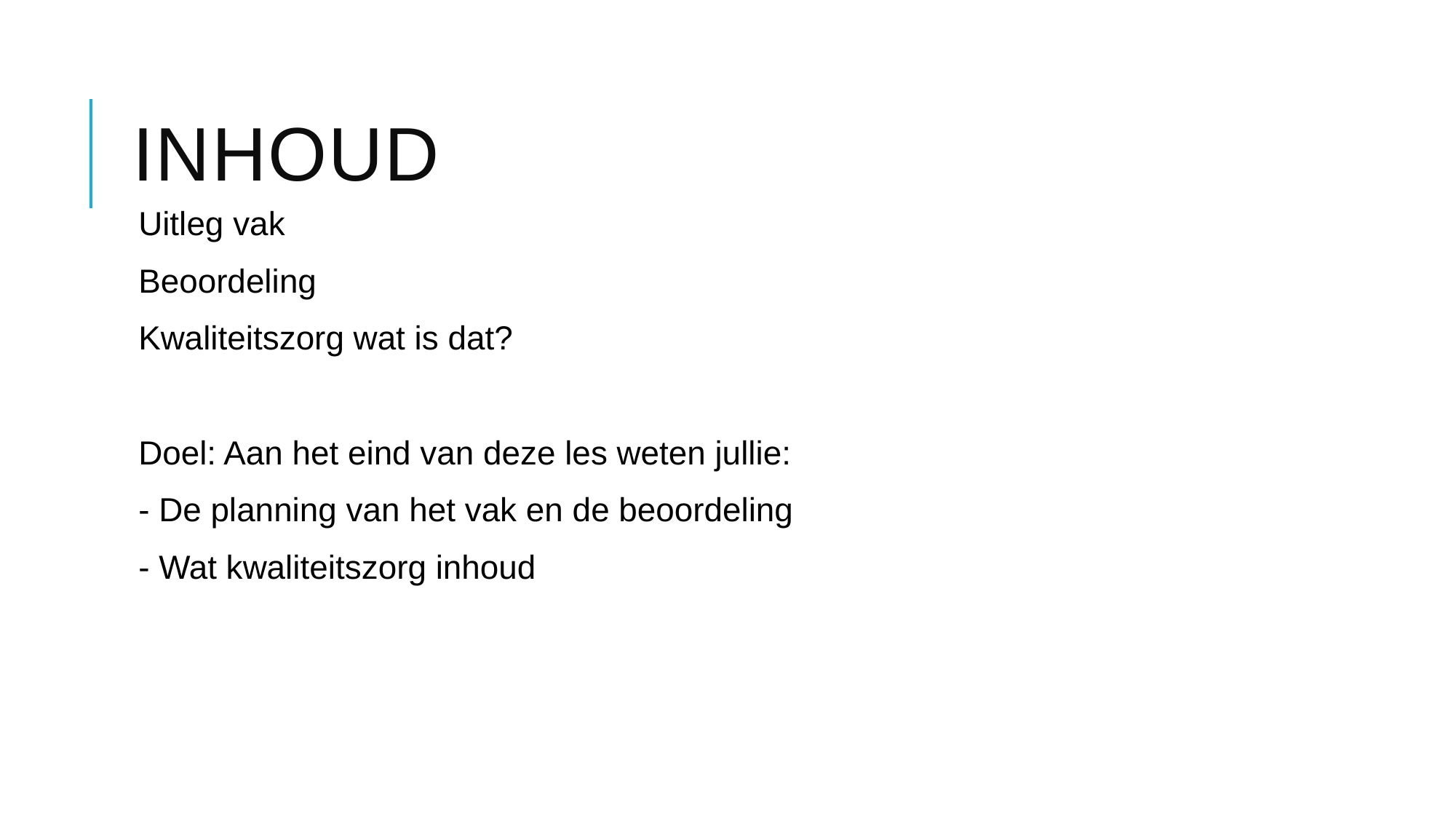

# Inhoud
Uitleg vak
Beoordeling
Kwaliteitszorg wat is dat?

Doel: Aan het eind van deze les weten jullie:
- De planning van het vak en de beoordeling
- Wat kwaliteitszorg inhoud